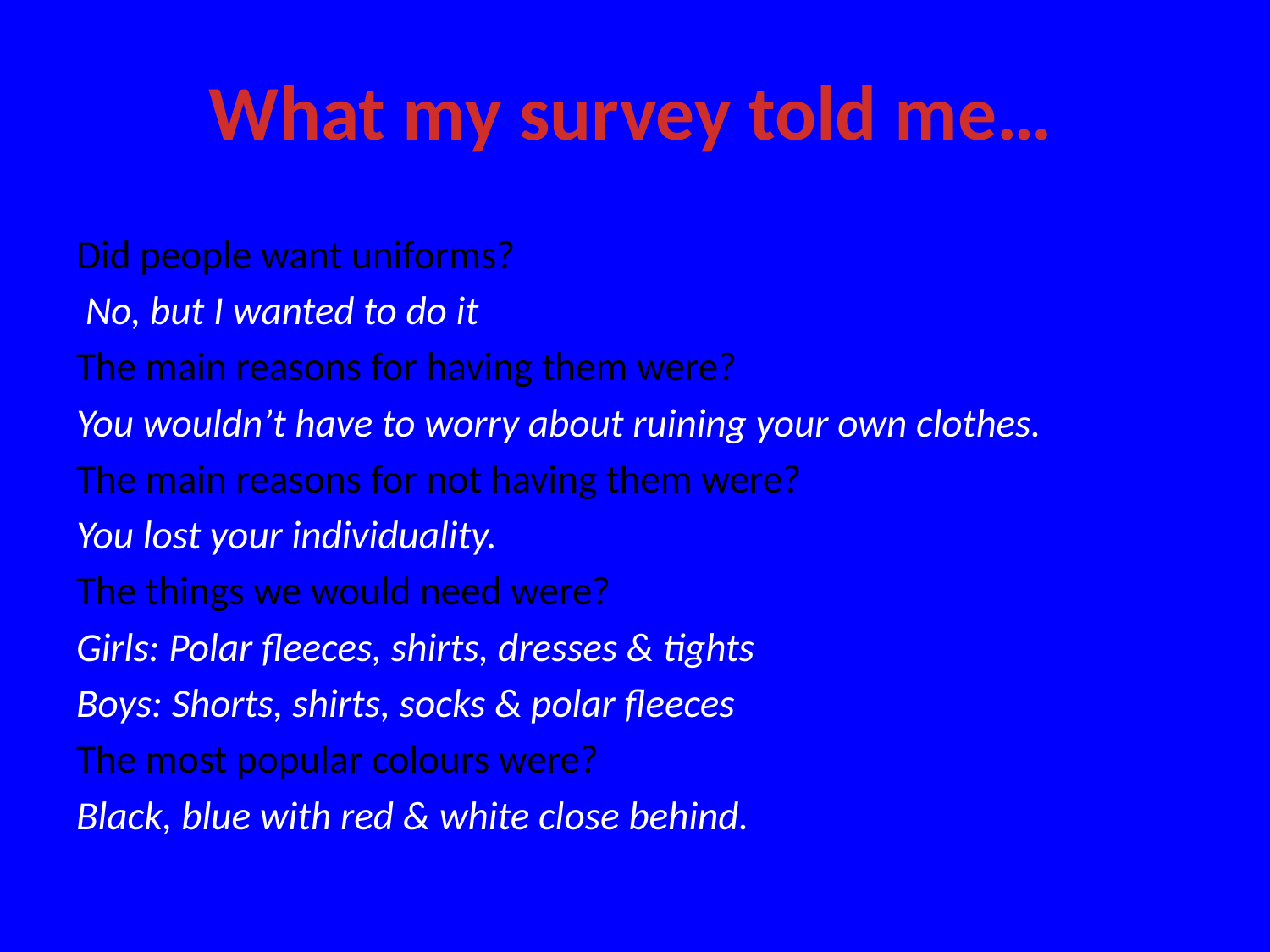

# What my survey told me…
Did people want uniforms?
 No, but I wanted to do it
The main reasons for having them were?
You wouldn’t have to worry about ruining your own clothes.
The main reasons for not having them were?
You lost your individuality.
The things we would need were?
Girls: Polar fleeces, shirts, dresses & tights
Boys: Shorts, shirts, socks & polar fleeces
The most popular colours were?
Black, blue with red & white close behind.